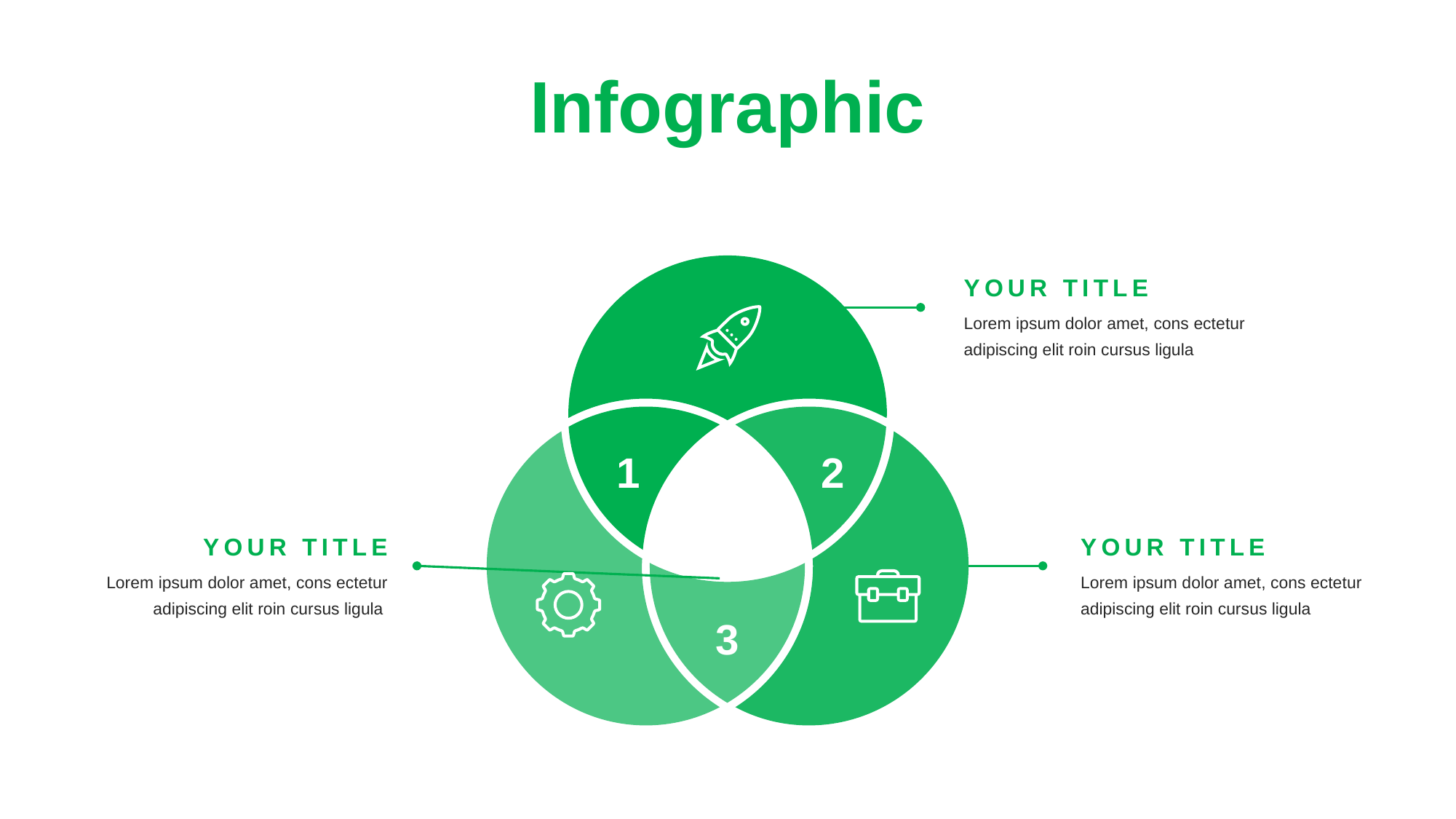

Infographic

YOUR TITLE

Lorem ipsum dolor amet, cons ectetur adipiscing elit roin cursus ligula
1
2
YOUR TITLE
YOUR TITLE
Lorem ipsum dolor amet, cons ectetur adipiscing elit roin cursus ligula
Lorem ipsum dolor amet, cons ectetur adipiscing elit roin cursus ligula

3